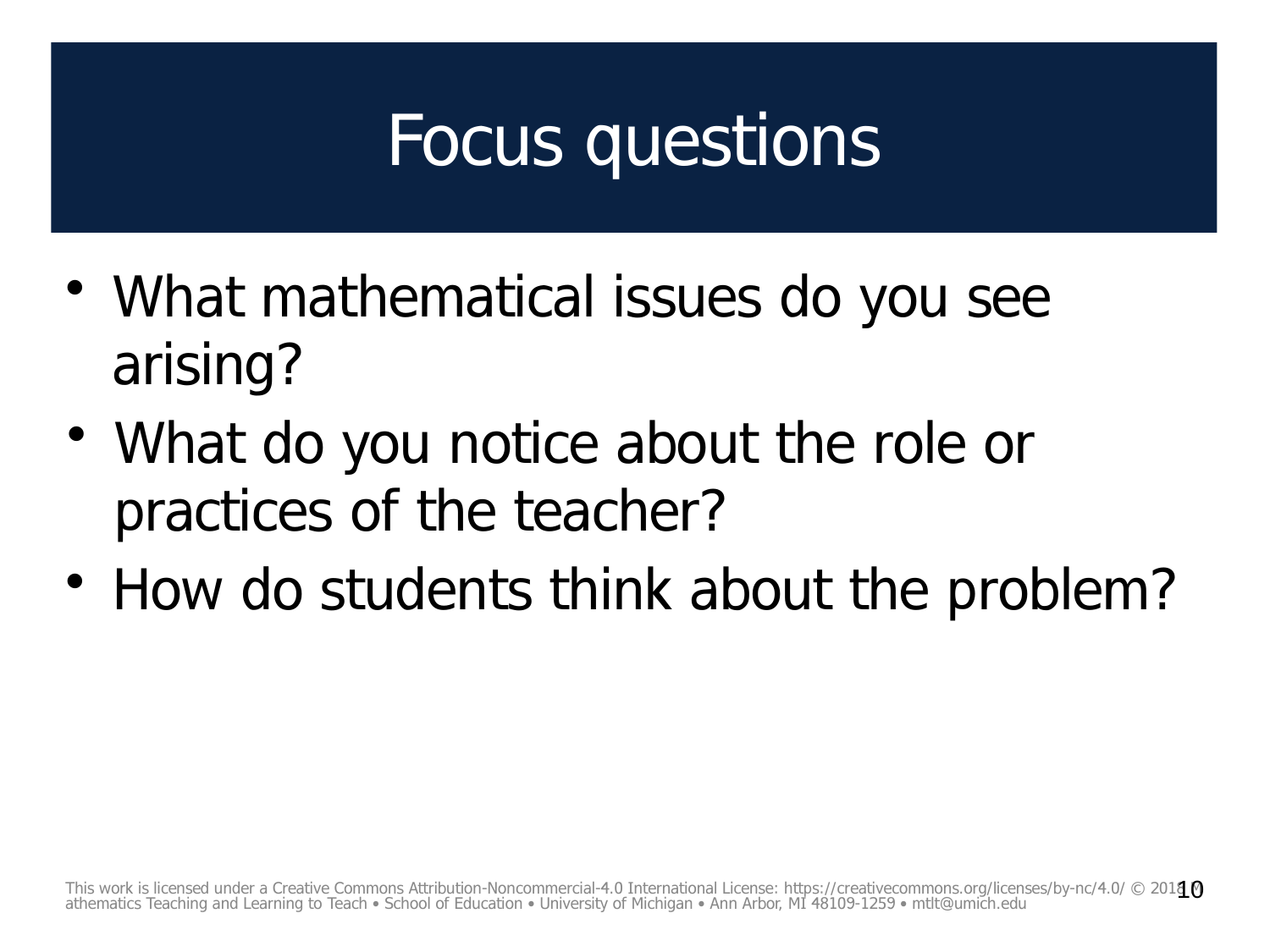

# Focus questions
What mathematical issues do you see arising?
What do you notice about the role or practices of the teacher?
How do students think about the problem?
This work is licensed under a Creative Commons Attribution-Noncommercial-4.0 International License: https://creativecommons.org/licenses/by-nc/4.0/
© 2018 Mathematics Teaching and Learning to Teach • School of Education • University of Michigan • Ann Arbor, MI 48109-1259 • mtlt@umich.edu
10